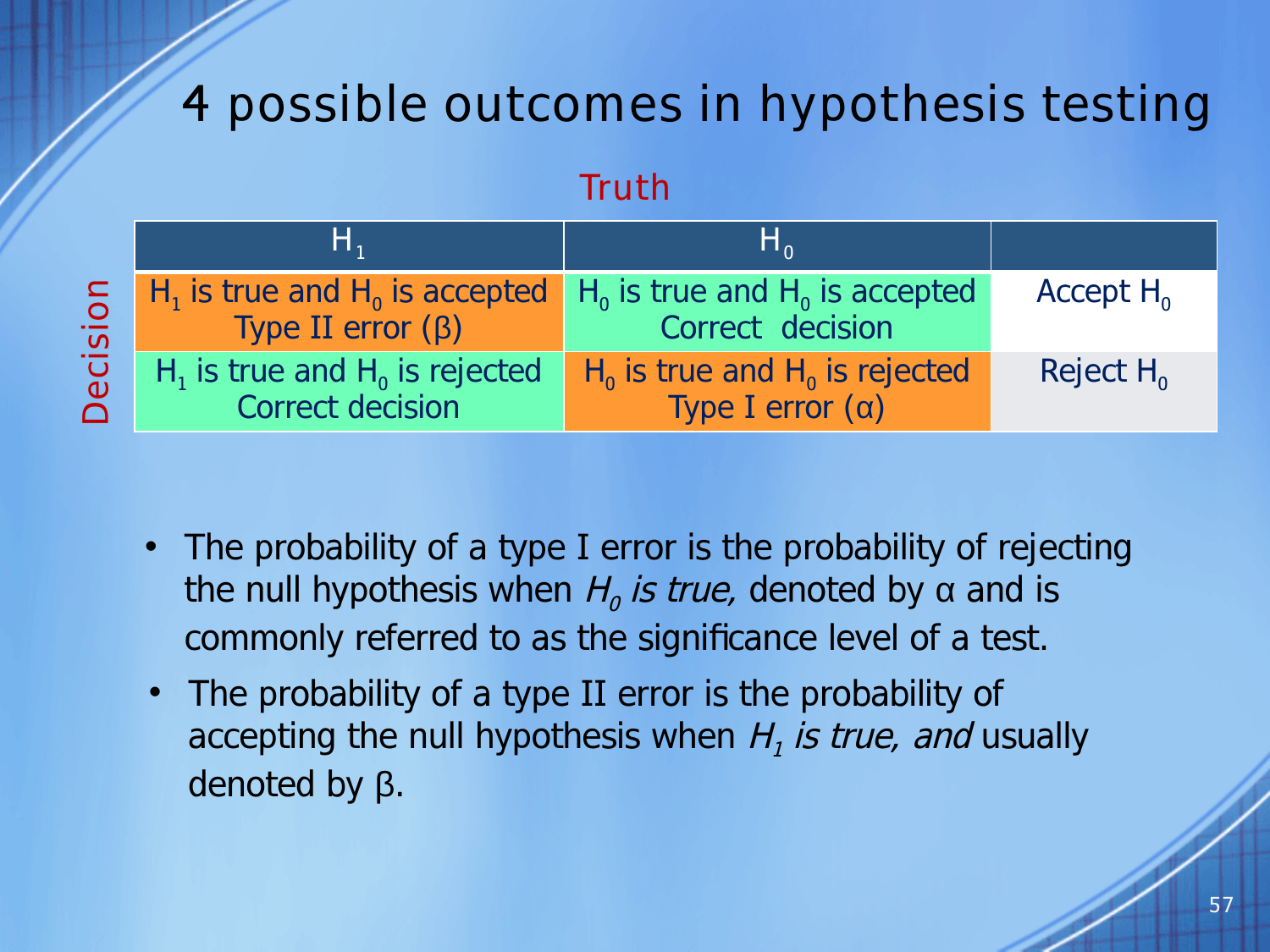

# 4 possible outcomes in hypothesis testing
Truth
| H1 | H0 |  |
| --- | --- | --- |
| H1 is true and H0 is accepted Type II error (β) | H0 is true and H0 is accepted Correct decision | Accept H0 |
| H1 is true and H0 is rejected Correct decision | H0 is true and H0 is rejected Type І error (α) | Reject H0 |
Decision
The probability of a type I error is the probability of rejecting the null hypothesis when H0 is true, denoted by α and is commonly referred to as the significance level of a test.
The probability of a type II error is the probability of accepting the null hypothesis when H1 is true, and usually denoted by β.
57